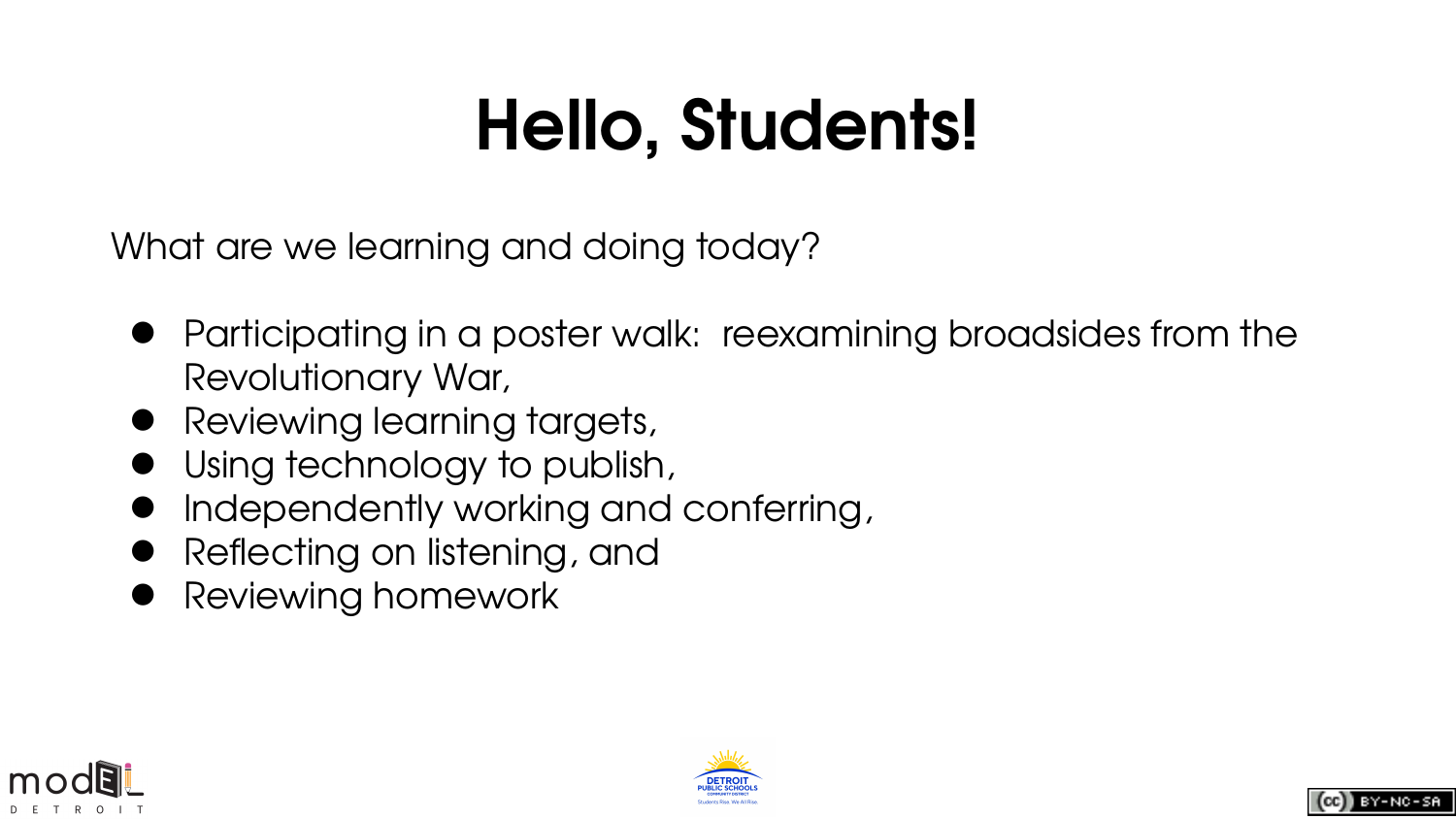

# Hello, Students!
What are we learning and doing today?

Participating in a poster walk:  reexamining broadsides from the Revolutionary War,
Reviewing learning targets,
Using technology to publish,
Independently working and conferring,
Reflecting on listening, and
Reviewing homework